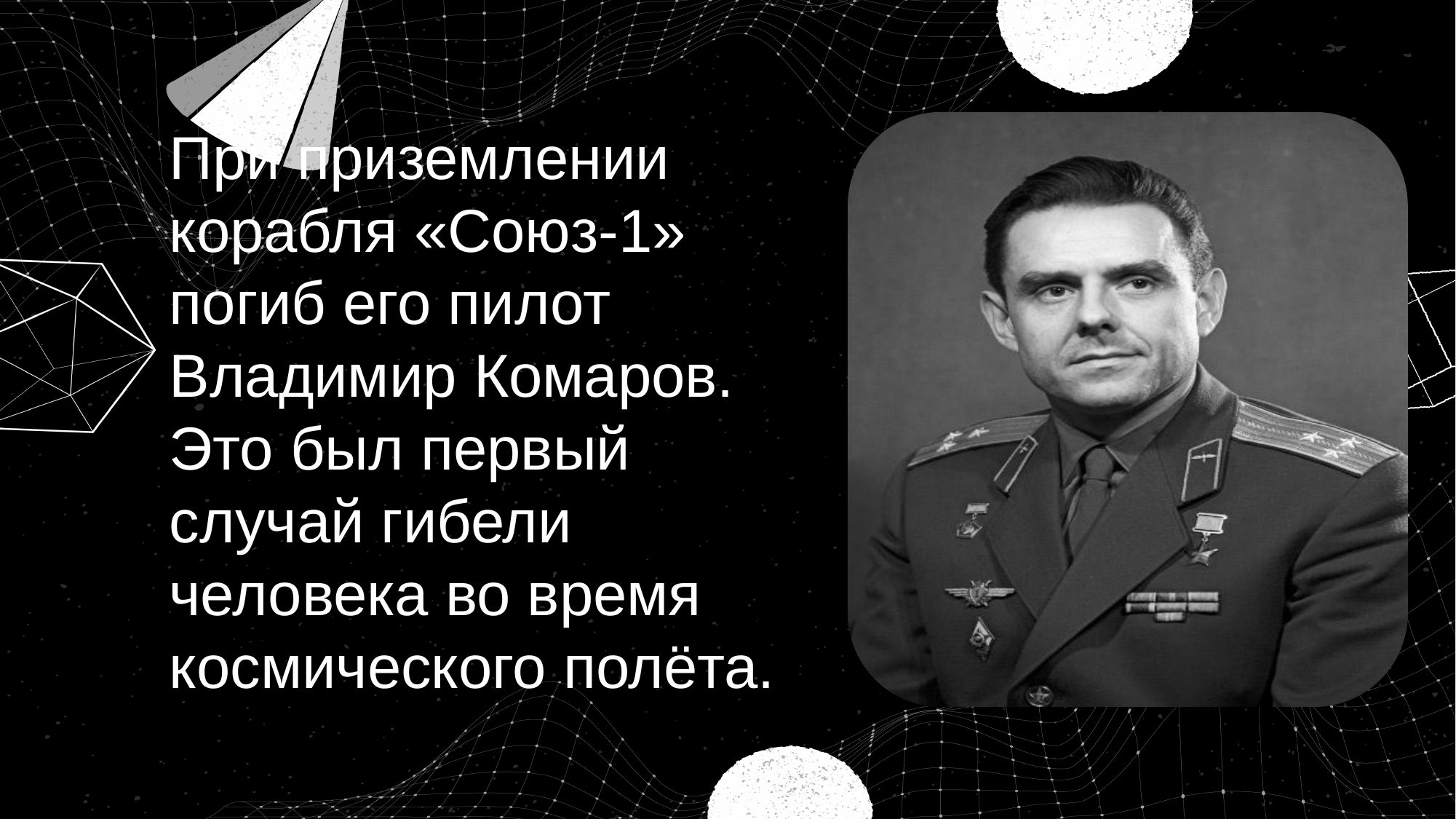

При приземлении корабля «Союз-1» погиб его пилот Владимир Комаров. Это был первый случай гибели человека во время космического полёта.